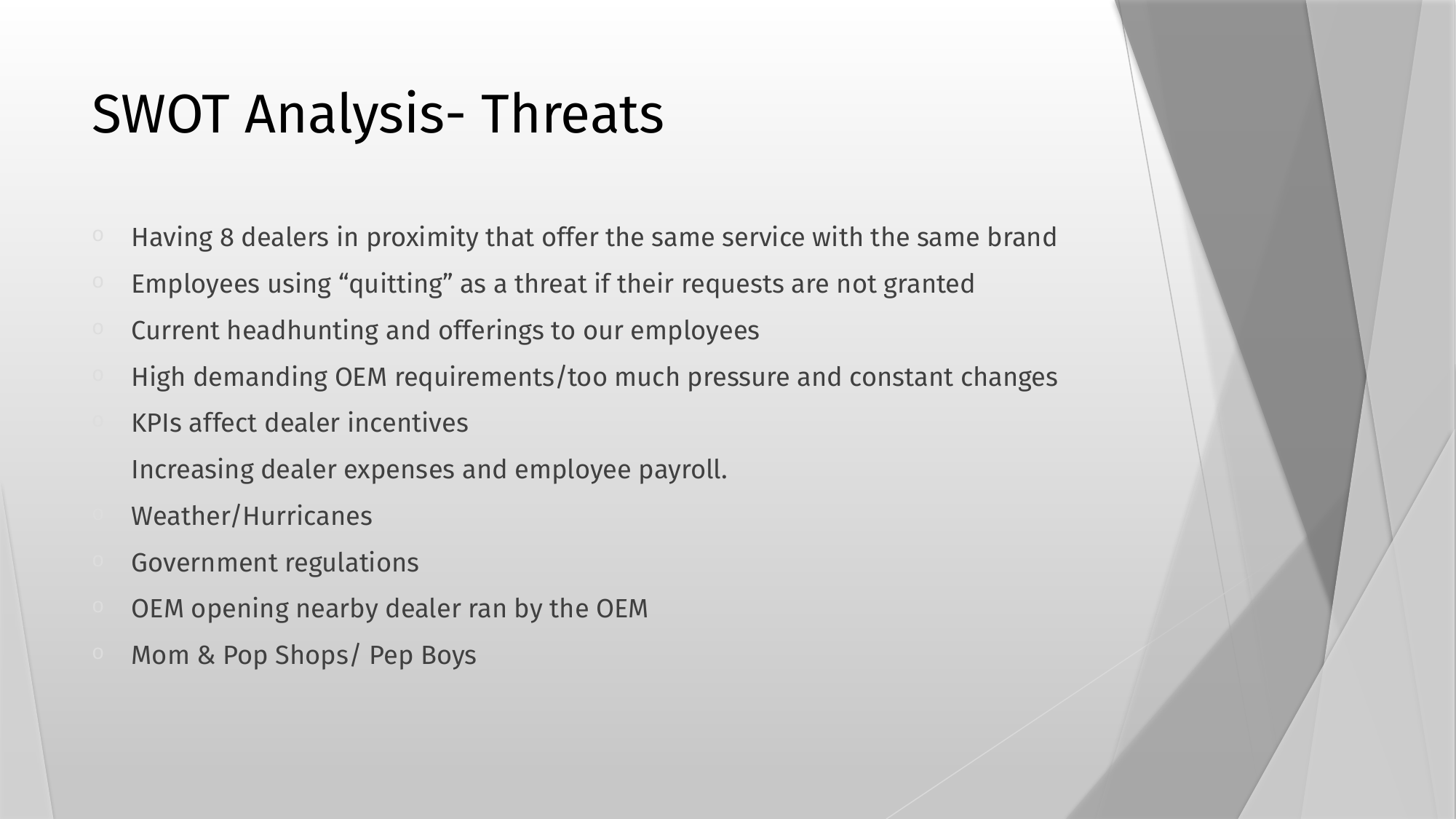

# SWOT Analysis- Threats
Having 8 dealers in proximity that offer the same service with the same brand
Employees using “quitting” as a threat if their requests are not granted
Current headhunting and offerings to our employees
High demanding OEM requirements/too much pressure and constant changes
KPIs affect dealer incentives
Increasing dealer expenses and employee payroll.
Weather/Hurricanes
Government regulations
OEM opening nearby dealer ran by the OEM
Mom & Pop Shops/ Pep Boys